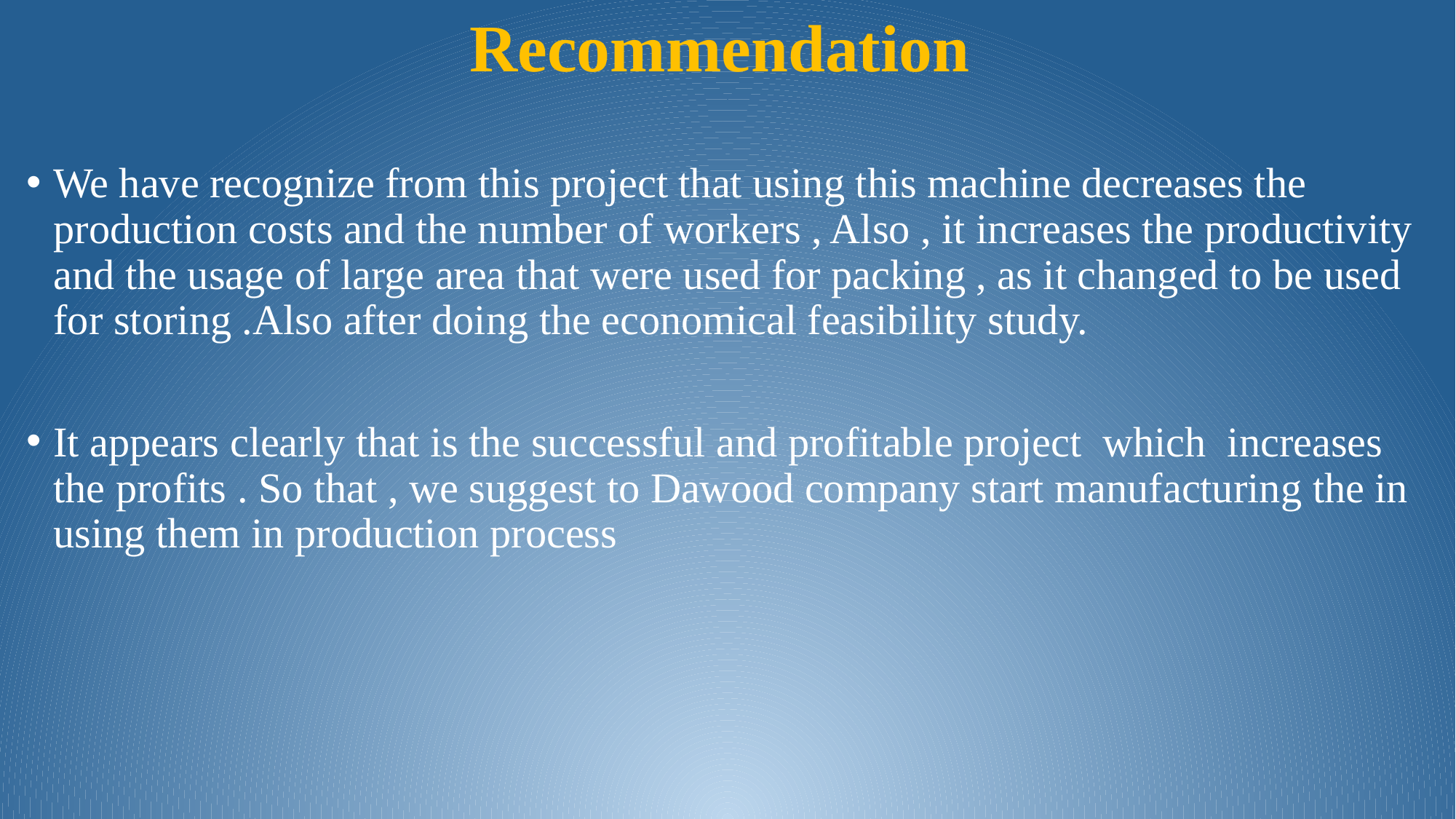

# Recommendation
We have recognize from this project that using this machine decreases the production costs and the number of workers , Also , it increases the productivity and the usage of large area that were used for packing , as it changed to be used for storing .Also after doing the economical feasibility study.

It appears clearly that is the successful and profitable project  which  increases the profits . So that , we suggest to Dawood company start manufacturing the in using them in production process